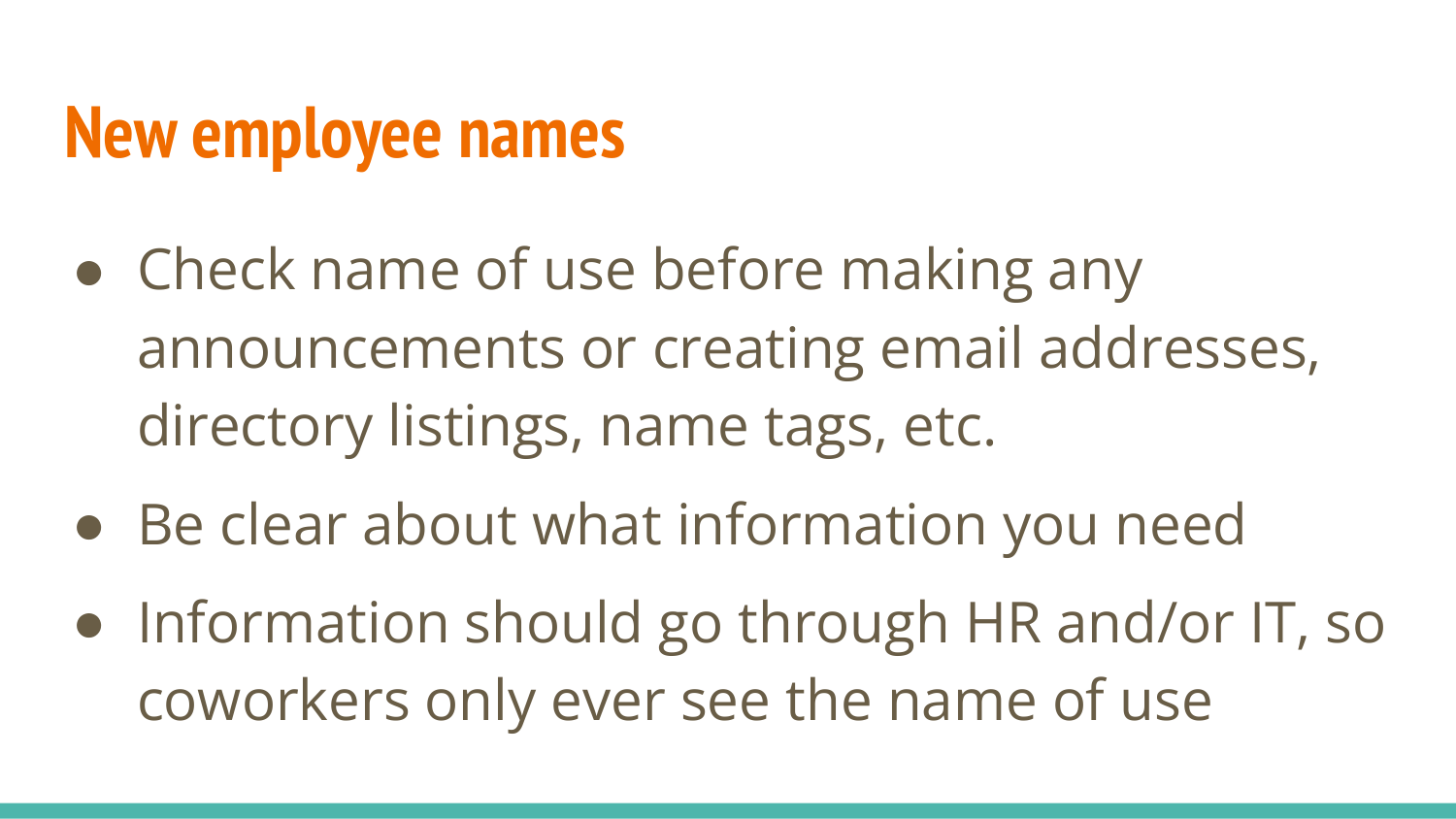

# New employee names
Check name of use before making any announcements or creating email addresses, directory listings, name tags, etc.
Be clear about what information you need
Information should go through HR and/or IT, so coworkers only ever see the name of use